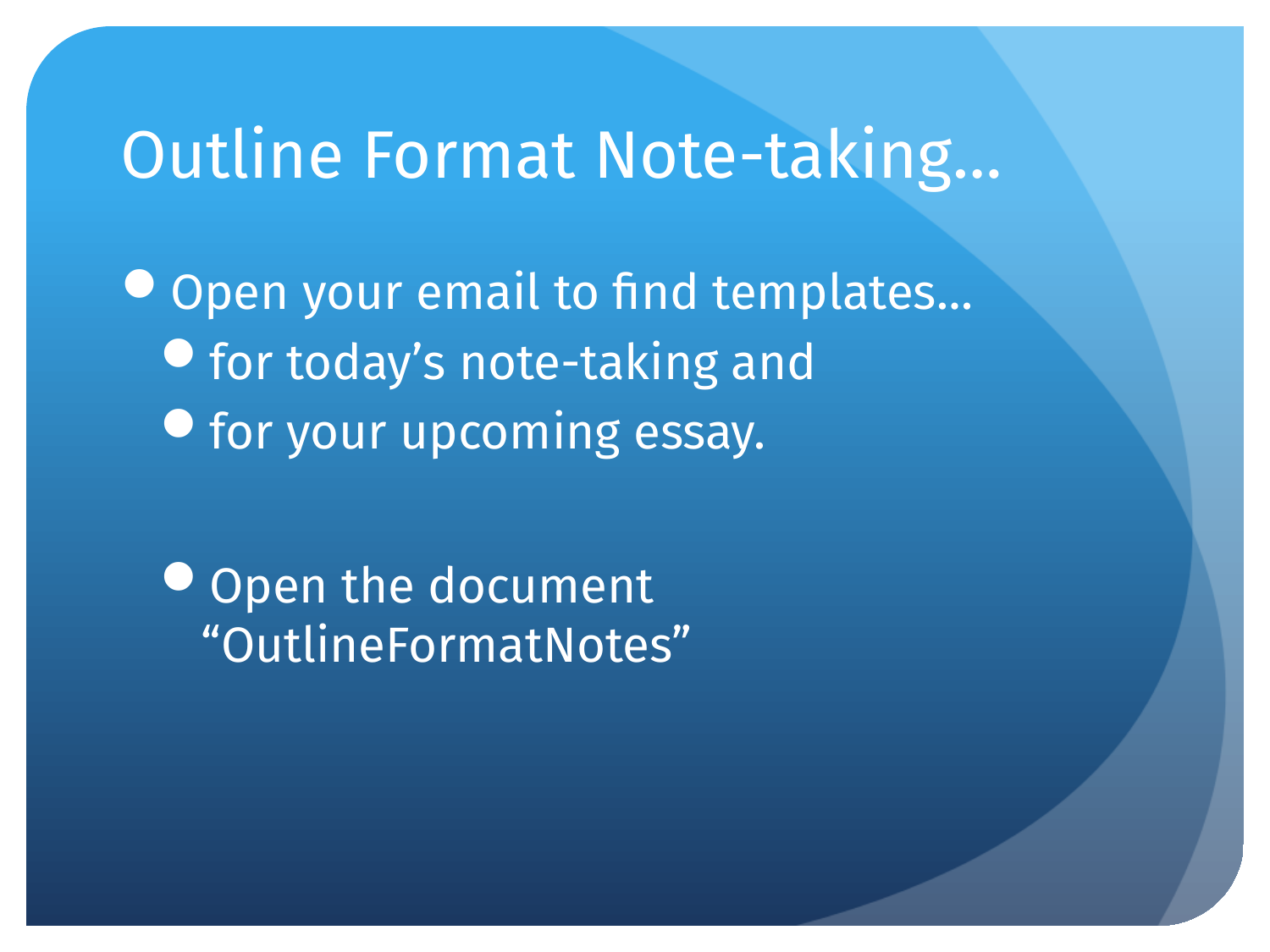

# Outline Format Note-taking…
Open your email to find templates…
for today’s note-taking and
for your upcoming essay.

Open the document “OutlineFormatNotes”